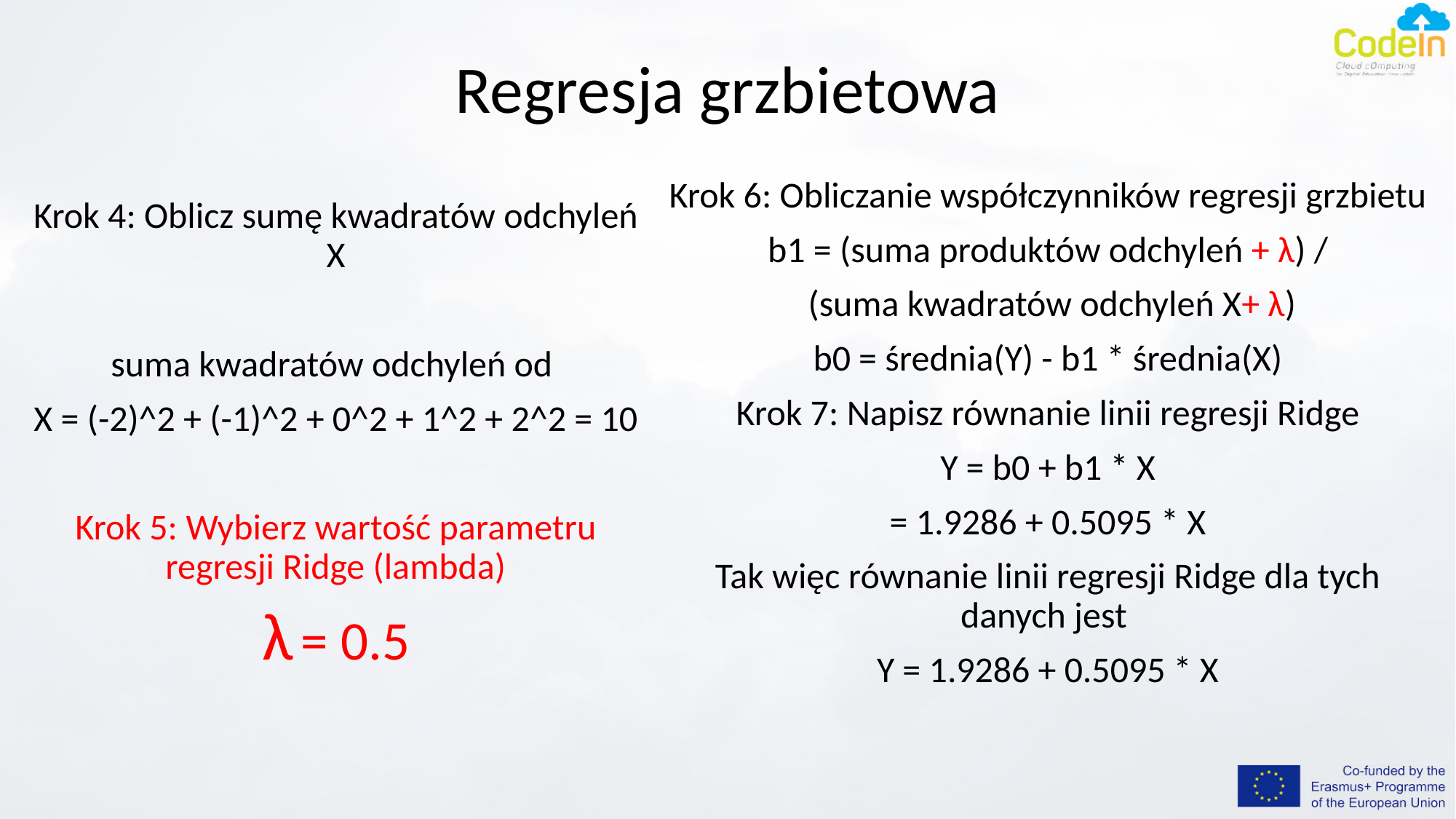

# Regresja grzbietowa
Krok 6: Obliczanie współczynników regresji grzbietu
b1 = (suma produktów odchyleń + λ) /
 (suma kwadratów odchyleń X+ λ)
b0 = średnia(Y) - b1 * średnia(X)
Krok 7: Napisz równanie linii regresji Ridge
Y = b0 + b1 * X
= 1.9286 + 0.5095 * X
Tak więc równanie linii regresji Ridge dla tych danych jest
Y = 1.9286 + 0.5095 * X
Krok 4: Oblicz sumę kwadratów odchyleń X

suma kwadratów odchyleń od
X = (-2)^2 + (-1)^2 + 0^2 + 1^2 + 2^2 = 10

Krok 5: Wybierz wartość parametru regresji Ridge (lambda)
λ = 0.5